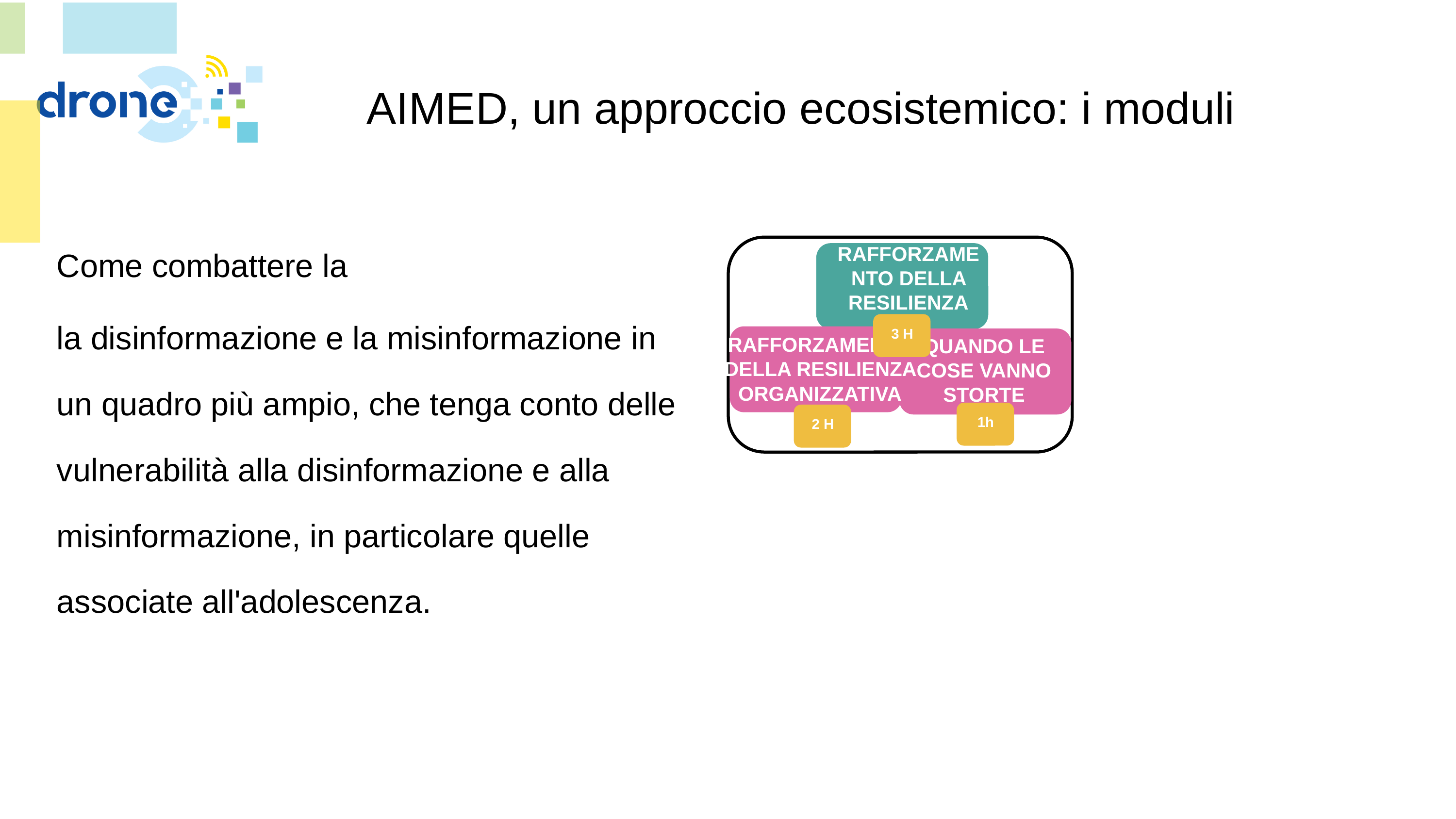

AIMED, un approccio ecosistemico: i moduli

Come combattere la
la disinformazione e la misinformazione in un quadro più ampio, che tenga conto delle vulnerabilità alla disinformazione e alla misinformazione, in particolare quelle associate all'adolescenza.

RAFFORZAMENTO DELLA RESILIENZA

3 H

RAFFORZAMENTO DELLA RESILIENZA ORGANIZZATIVA

QUANDO LE COSE VANNO STORTE

1h

2 H